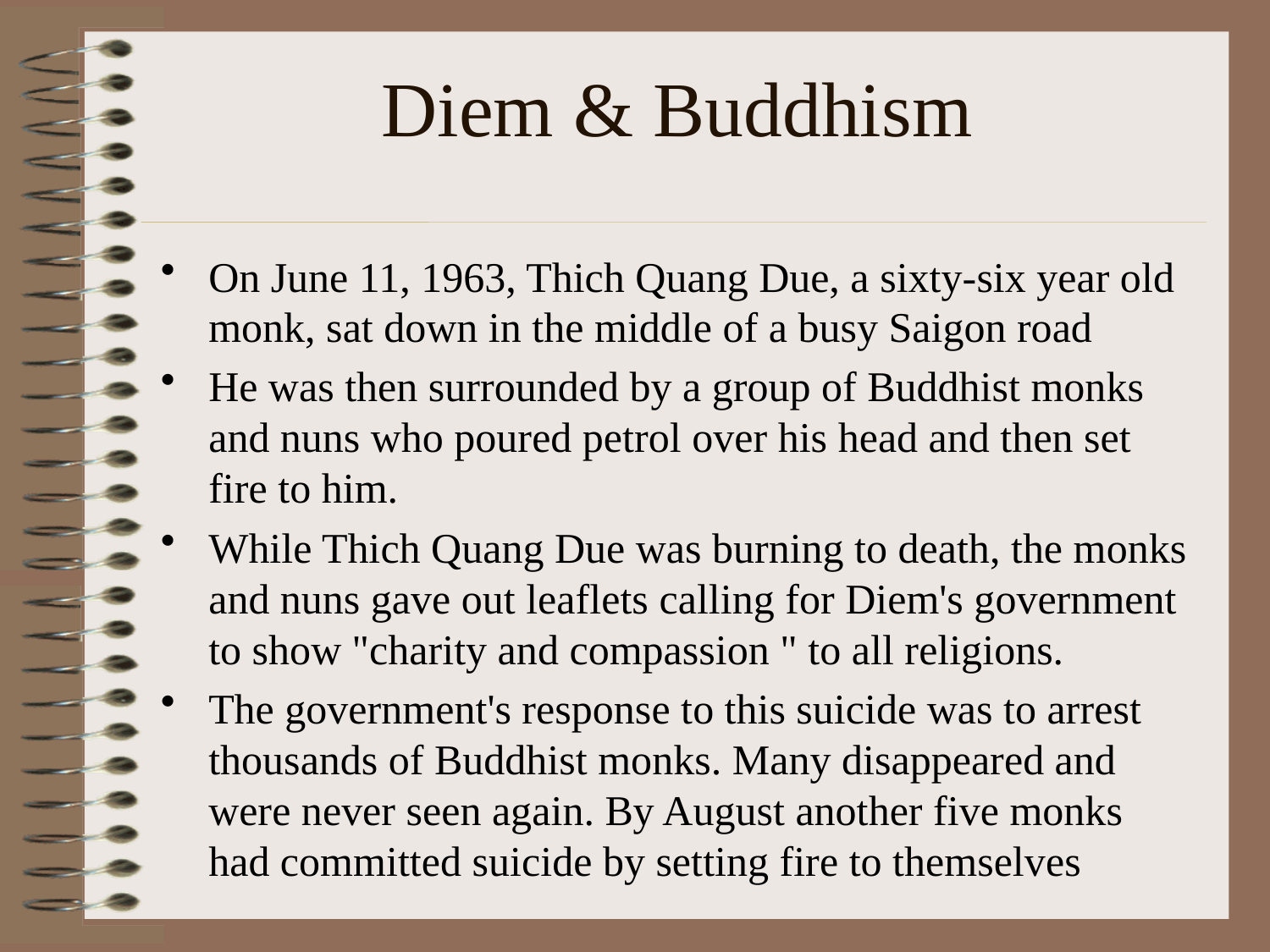

# Diem & Buddhism
On June 11, 1963, Thich Quang Due, a sixty-six year old monk, sat down in the middle of a busy Saigon road
He was then surrounded by a group of Buddhist monks and nuns who poured petrol over his head and then set fire to him.
While Thich Quang Due was burning to death, the monks and nuns gave out leaflets calling for Diem's government to show "charity and compassion " to all religions.
The government's response to this suicide was to arrest thousands of Buddhist monks. Many disappeared and were never seen again. By August another five monks had committed suicide by setting fire to themselves